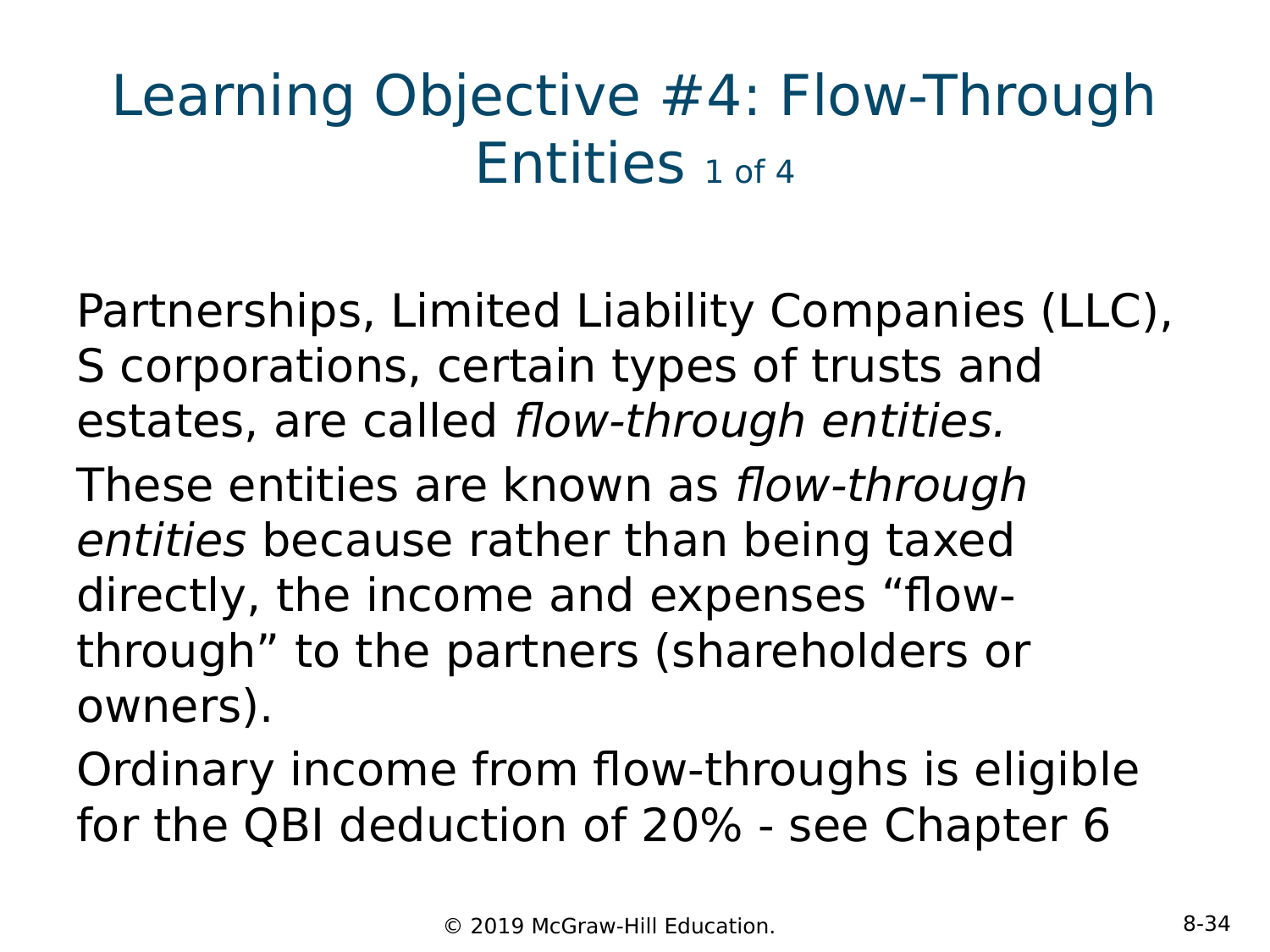

# Learning Objective #4: Flow-Through Entities 1 of 4
Partnerships, Limited Liability Companies (LLC), S corporations, certain types of trusts and estates, are called flow-through entities.
These entities are known as flow-through entities because rather than being taxed directly, the income and expenses “flow-through” to the partners (shareholders or owners).
Ordinary income from flow-throughs is eligible for the QBI deduction of 20% - see Chapter 6